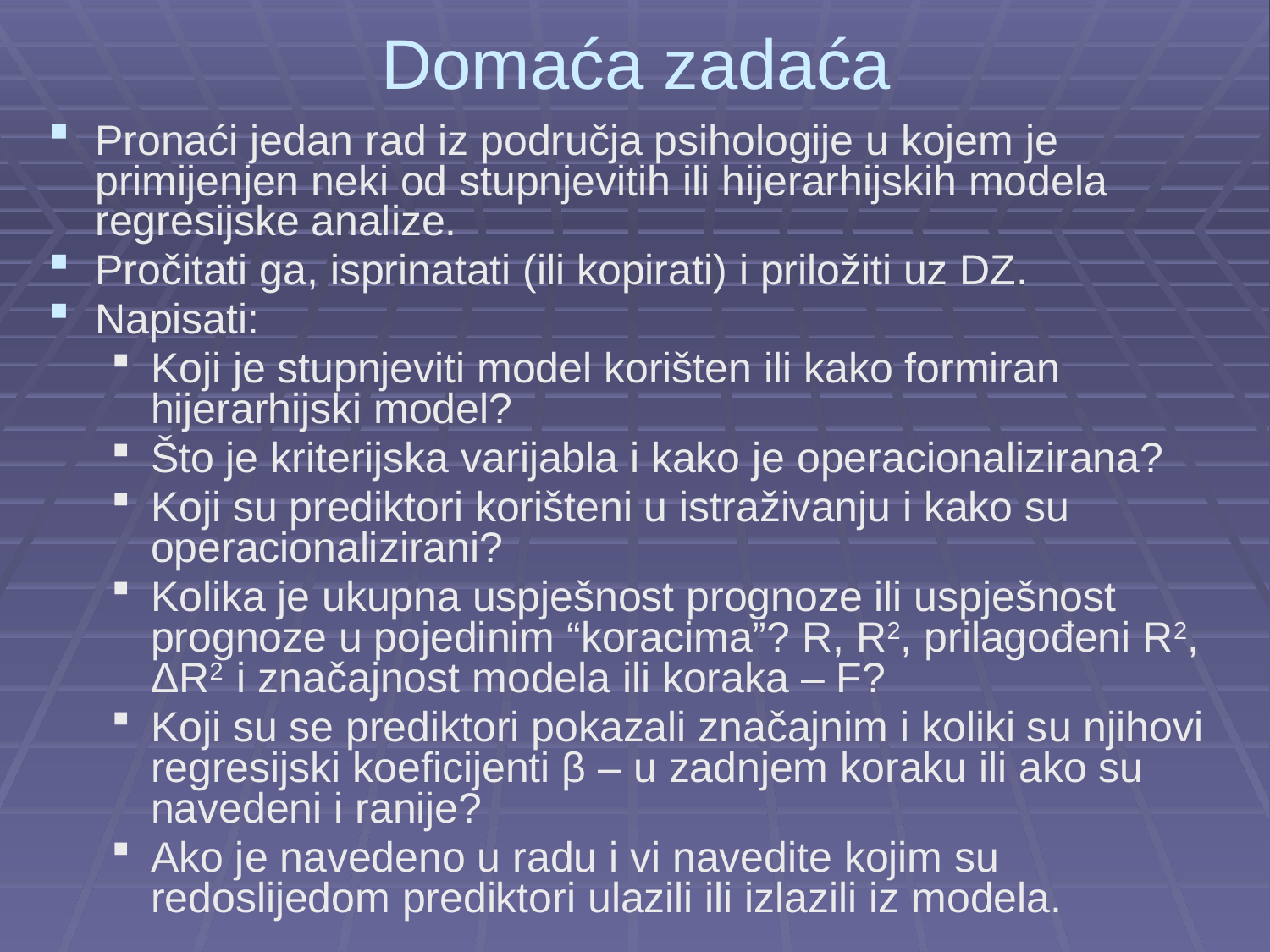

# Domaća zadaća
Pronaći jedan rad iz područja psihologije u kojem je primijenjen neki od stupnjevitih ili hijerarhijskih modela regresijske analize.
Pročitati ga, isprinatati (ili kopirati) i priložiti uz DZ.
Napisati:
Koji je stupnjeviti model korišten ili kako formiran hijerarhijski model?
Što je kriterijska varijabla i kako je operacionalizirana?
Koji su prediktori korišteni u istraživanju i kako su operacionalizirani?
Kolika je ukupna uspješnost prognoze ili uspješnost prognoze u pojedinim “koracima”? R, R2, prilagođeni R2, ΔR2  i značajnost modela ili koraka – F?
Koji su se prediktori pokazali značajnim i koliki su njihovi regresijski koeficijenti β – u zadnjem koraku ili ako su navedeni i ranije?
Ako je navedeno u radu i vi navedite kojim su redoslijedom prediktori ulazili ili izlazili iz modela.